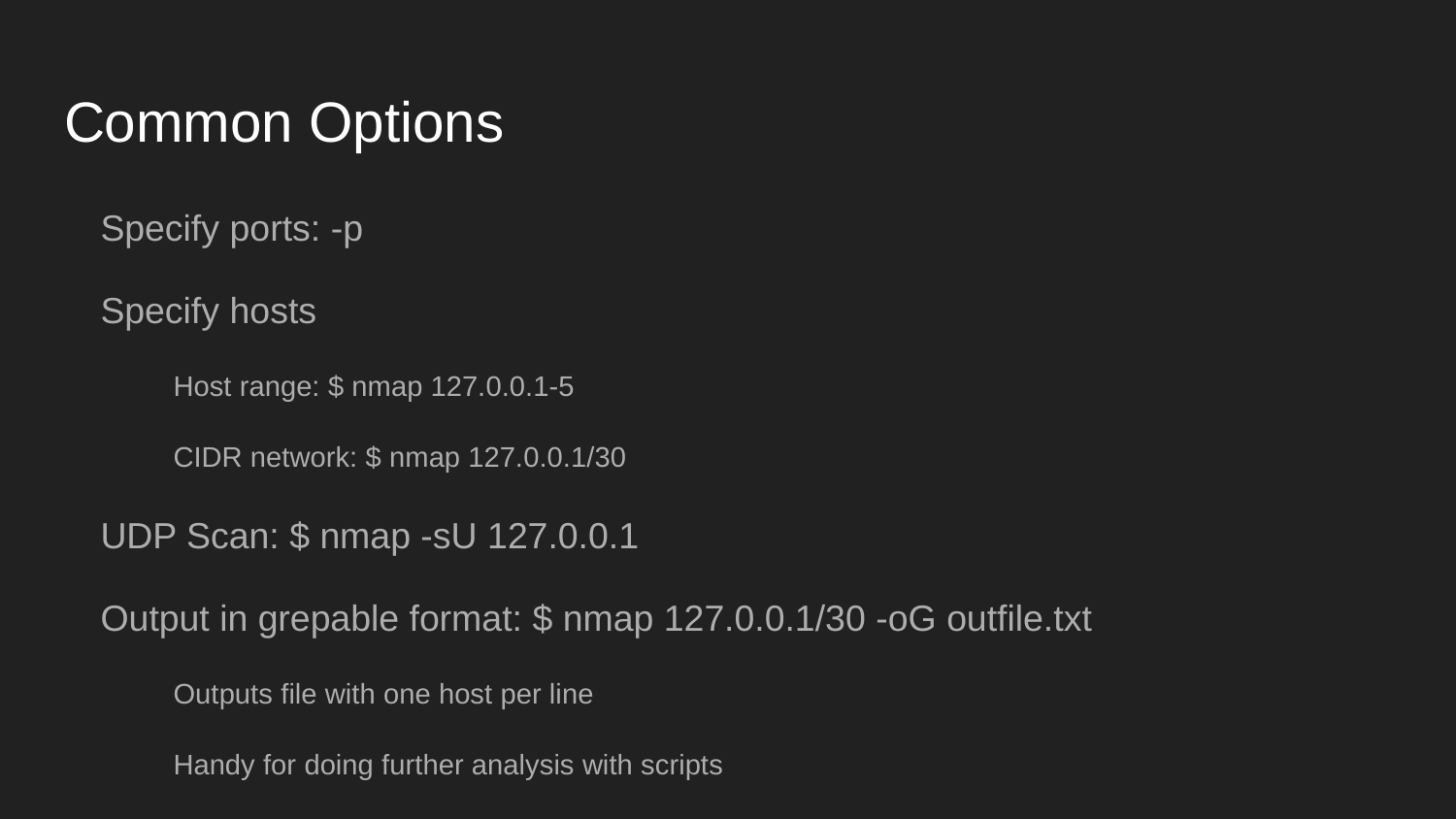

# Common Options
Specify ports: -p
Specify hosts
Host range: $ nmap 127.0.0.1-5
CIDR network: $ nmap 127.0.0.1/30
UDP Scan: $ nmap -sU 127.0.0.1
Output in grepable format: $ nmap 127.0.0.1/30 -oG outfile.txt
Outputs file with one host per line
Handy for doing further analysis with scripts